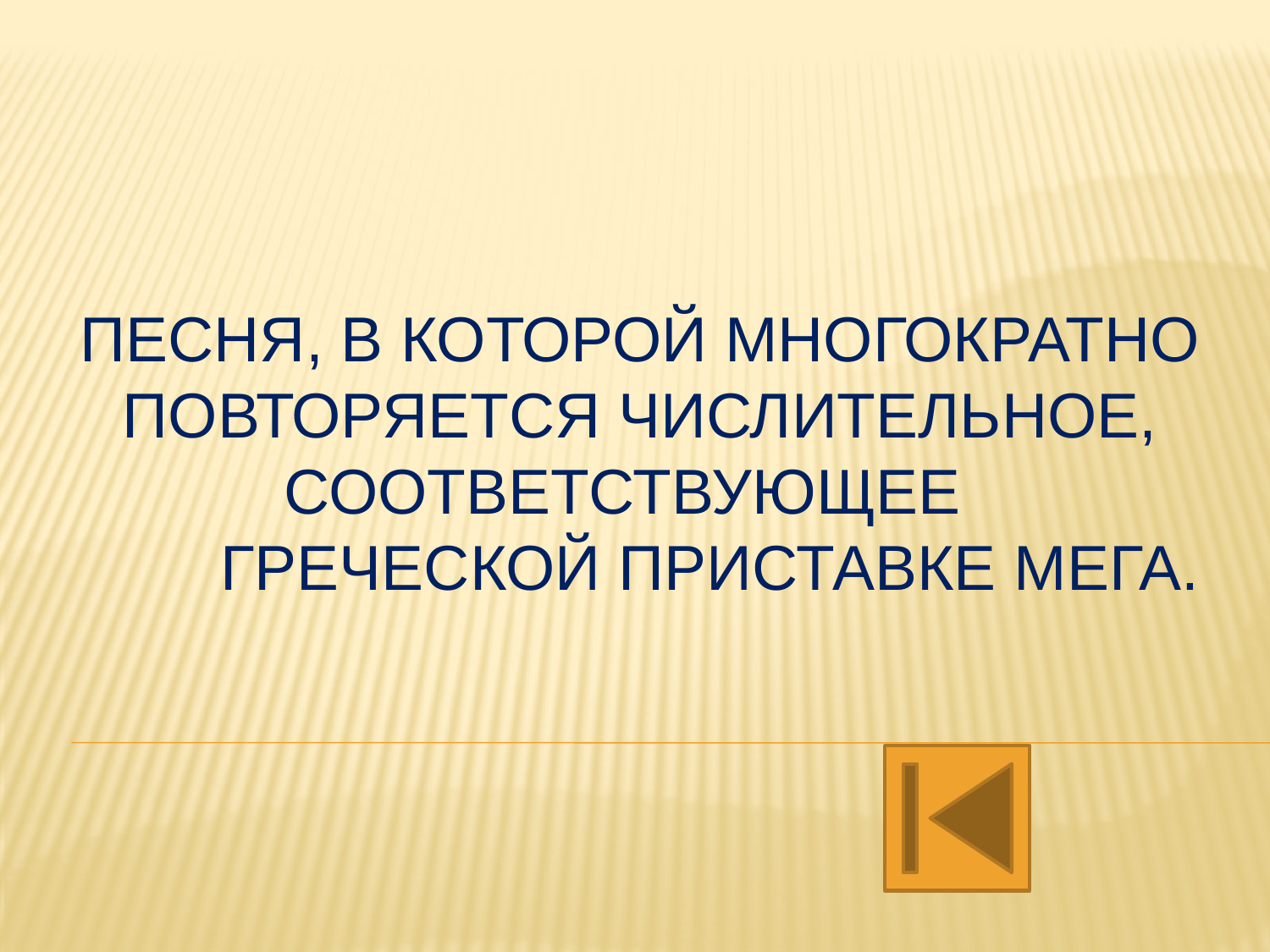

# Песня, в которой многократно повторяется числительное, соответствующее греческой приставке МЕГА.